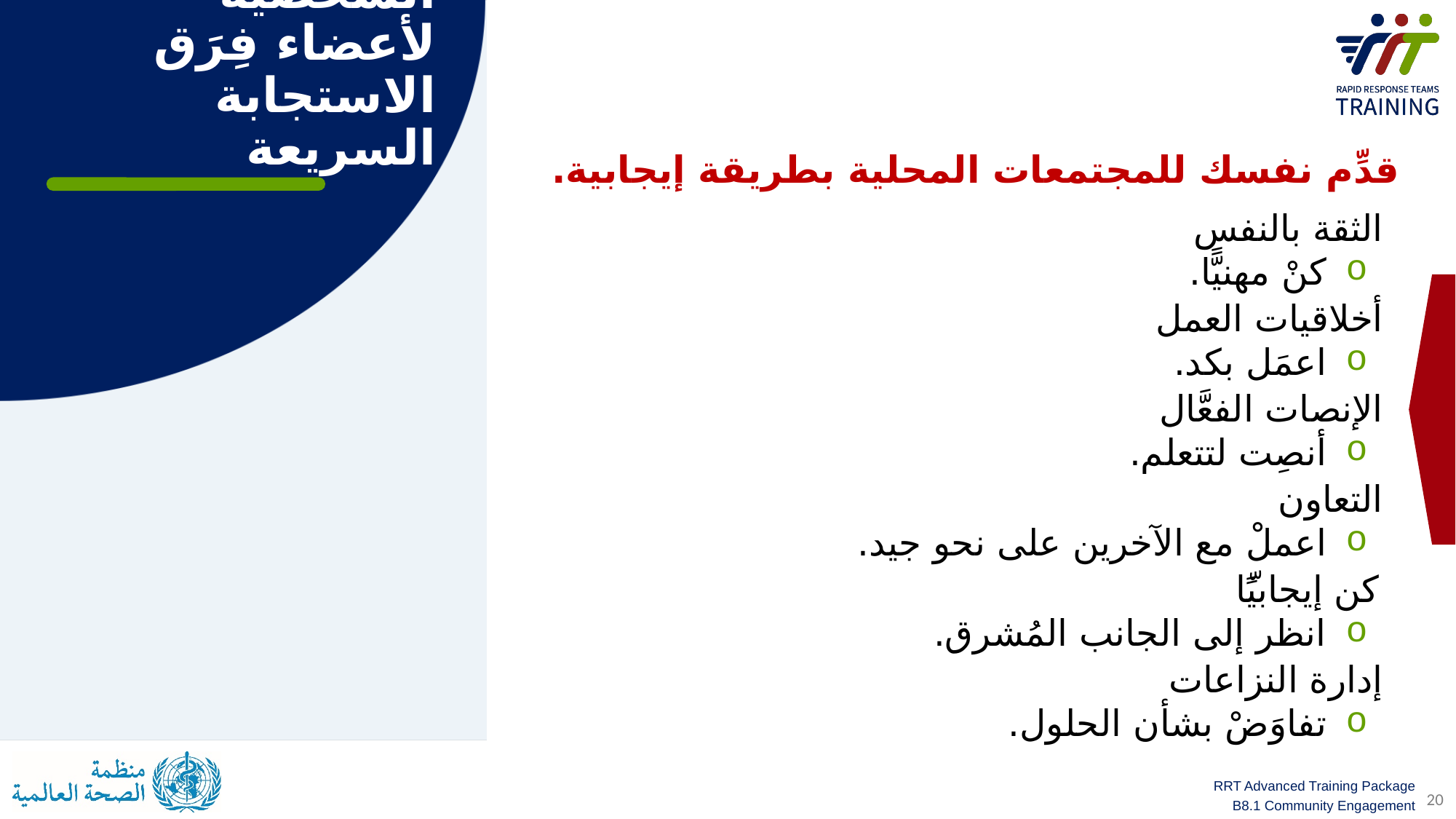

قدِّم نفسك للمجتمعات المحلية بطريقة إيجابية.

المهارات الشخصية لأعضاء فِرَق الاستجابة السريعة

الثقة بالنفس
كنْ مهنيًّا.
أخلاقيات العمل
اعمَل بكد.
الإنصات الفعَّال
أنصِت لتتعلم.
التعاون
اعملْ مع الآخرين على نحو جيد.
كن إيجابيًّا
انظر إلى الجانب المُشرق.
إدارة النزاعات
تفاوَضْ بشأن الحلول.